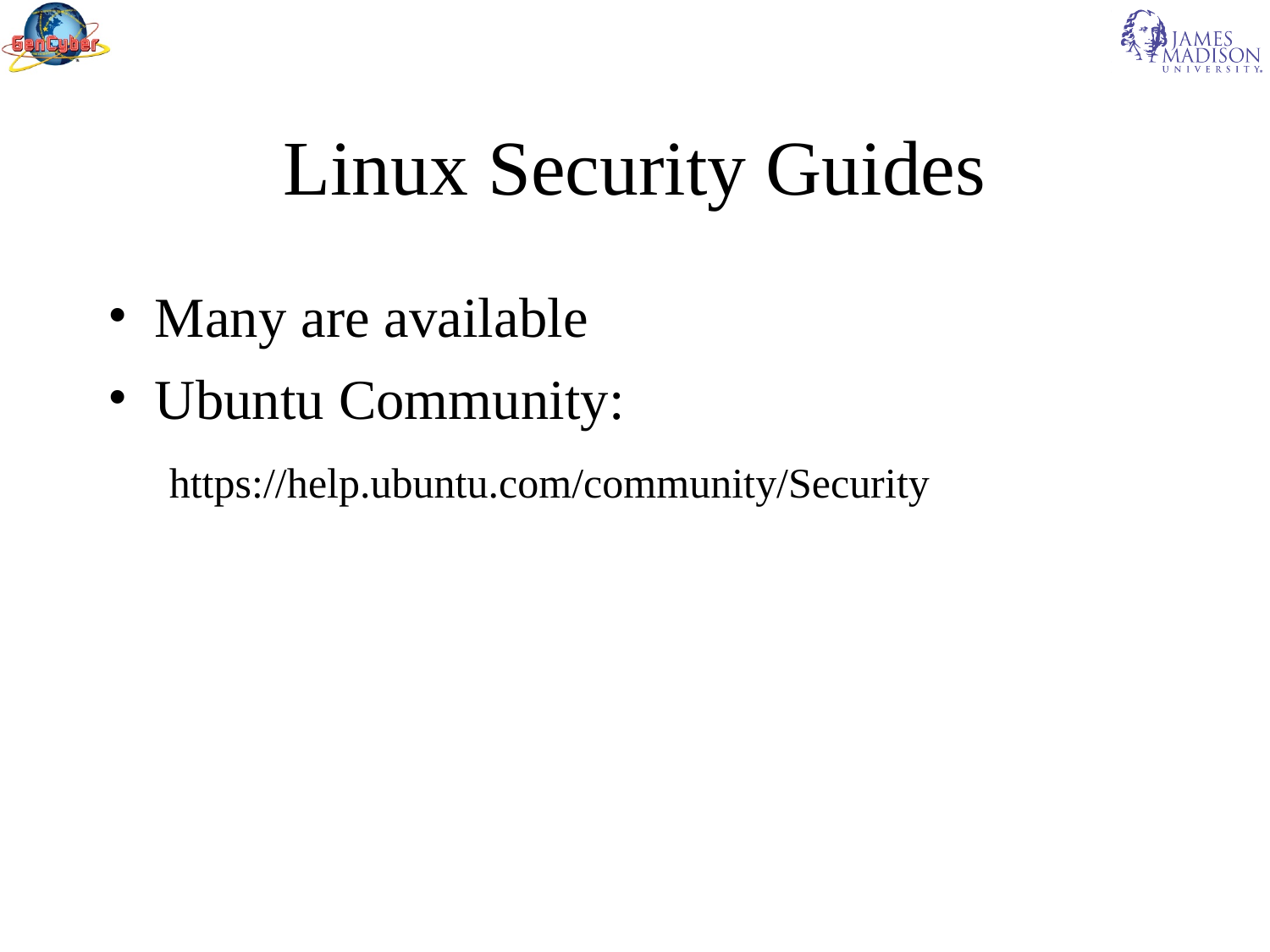

Linux Security Guides
Many are available
Ubuntu Community:
	 https://help.ubuntu.com/community/Security